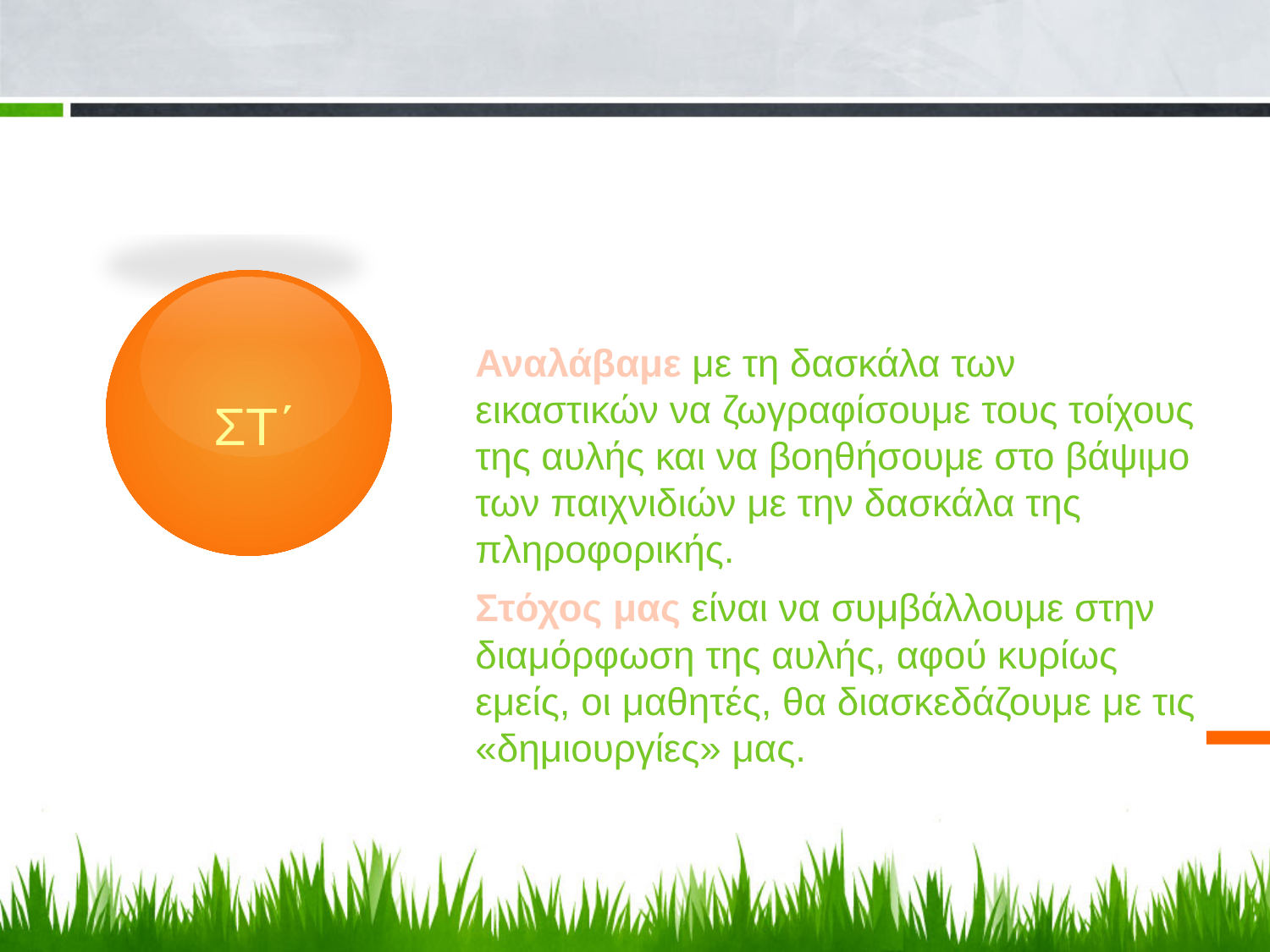

Αναλάβαμε με τη δασκάλα των εικαστικών να ζωγραφίσουμε τους τοίχους της αυλής και να βοηθήσουμε στο βάψιμο των παιχνιδιών με την δασκάλα της πληροφορικής.
	Στόχος μας είναι να συμβάλλουμε στην διαμόρφωση της αυλής, αφού κυρίως εμείς, οι μαθητές, θα διασκεδάζουμε με τις «δημιουργίες» μας.
ΣΤ΄